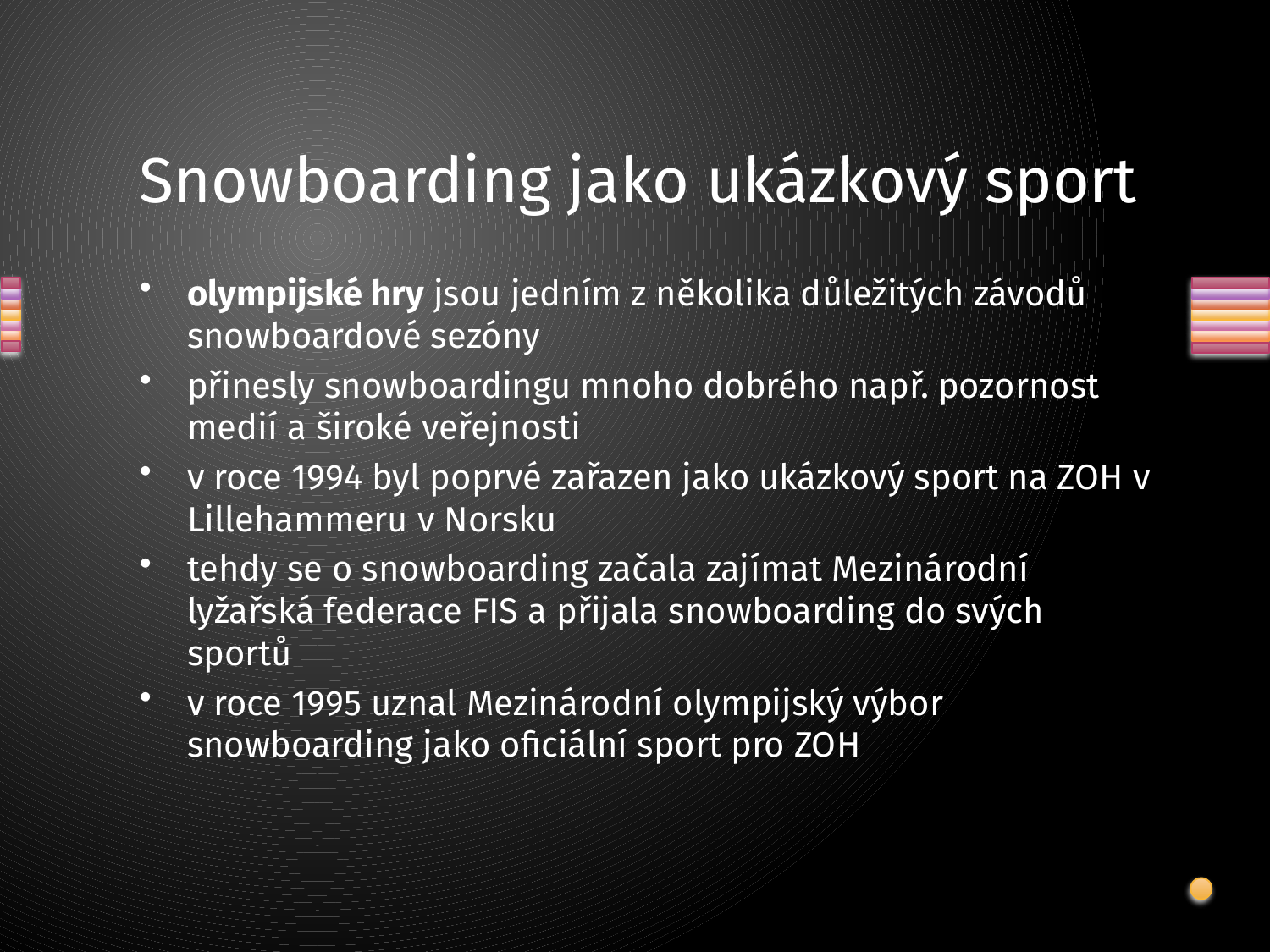

# Snowboarding jako ukázkový sport

olympijské hry jsou jedním z několika důležitých závodů snowboardové sezóny
přinesly snowboardingu mnoho dobrého např. pozornost medií a široké veřejnosti
v roce 1994 byl poprvé zařazen jako ukázkový sport na ZOH v Lillehammeru v Norsku
tehdy se o snowboarding začala zajímat Mezinárodní lyžařská federace FIS a přijala snowboarding do svých sportů
v roce 1995 uznal Mezinárodní olympijský výbor snowboarding jako oficiální sport pro ZOH